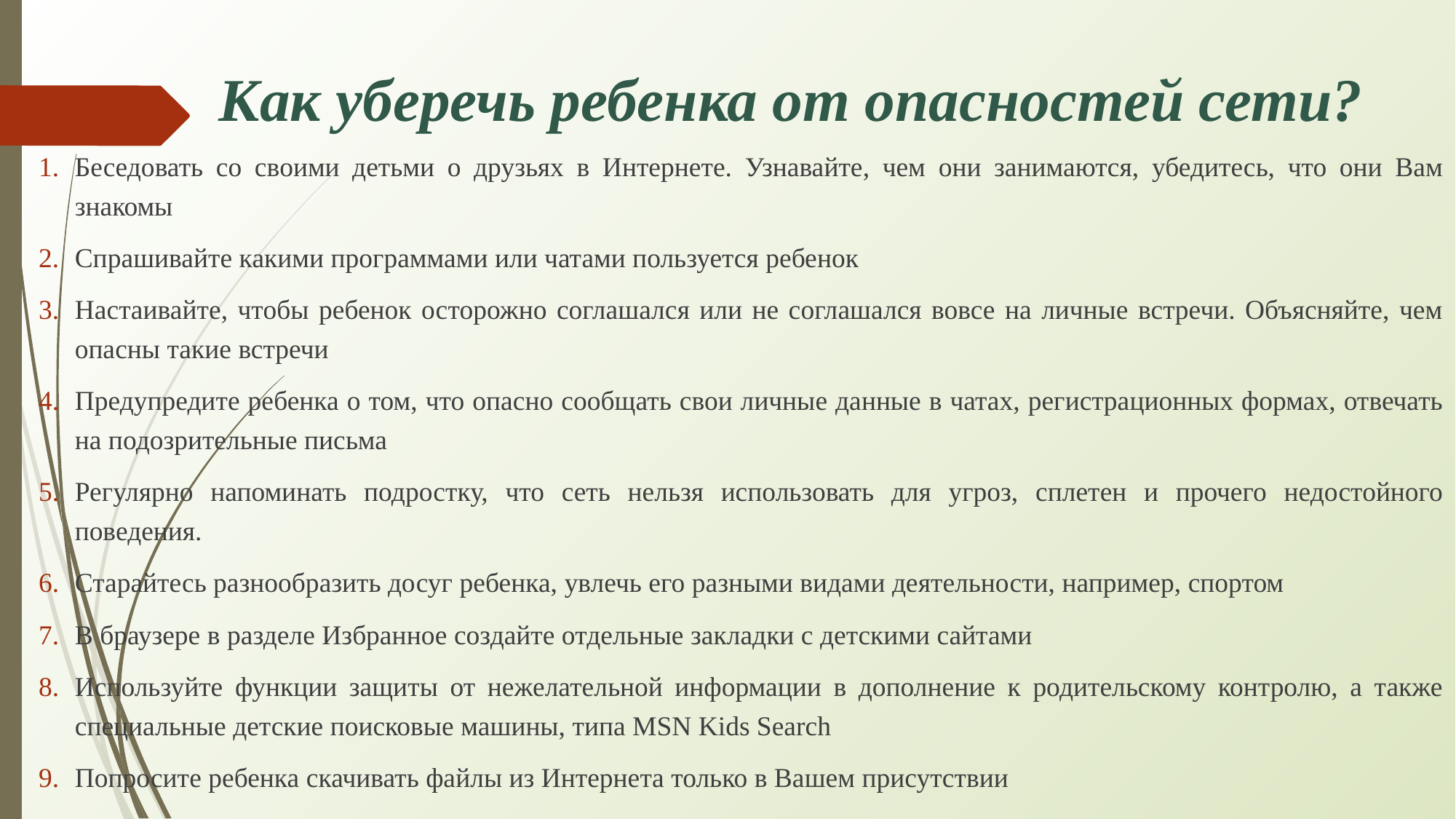

# Как уберечь ребенка от опасностей сети?
Беседовать со своими детьми о друзьях в Интернете. Узнавайте, чем они занимаются, убедитесь, что они Вам знакомы
Спрашивайте какими программами или чатами пользуется ребенок
Настаивайте, чтобы ребенок осторожно соглашался или не соглашался вовсе на личные встречи. Объясняйте, чем опасны такие встречи
Предупредите ребенка о том, что опасно сообщать свои личные данные в чатах, регистрационных формах, отвечать на подозрительные письма
Регулярно напоминать подростку, что сеть нельзя использовать для угроз, сплетен и прочего недостойного поведения.
Старайтесь разнообразить досуг ребенка, увлечь его разными видами деятельности, например, спортом
В браузере в разделе Избранное создайте отдельные закладки с детскими сайтами
Используйте функции защиты от нежелательной информации в дополнение к родительскому контролю, а также специальные детские поисковые машины, типа MSN Kids Search
Попросите ребенка скачивать файлы из Интернета только в Вашем присутствии